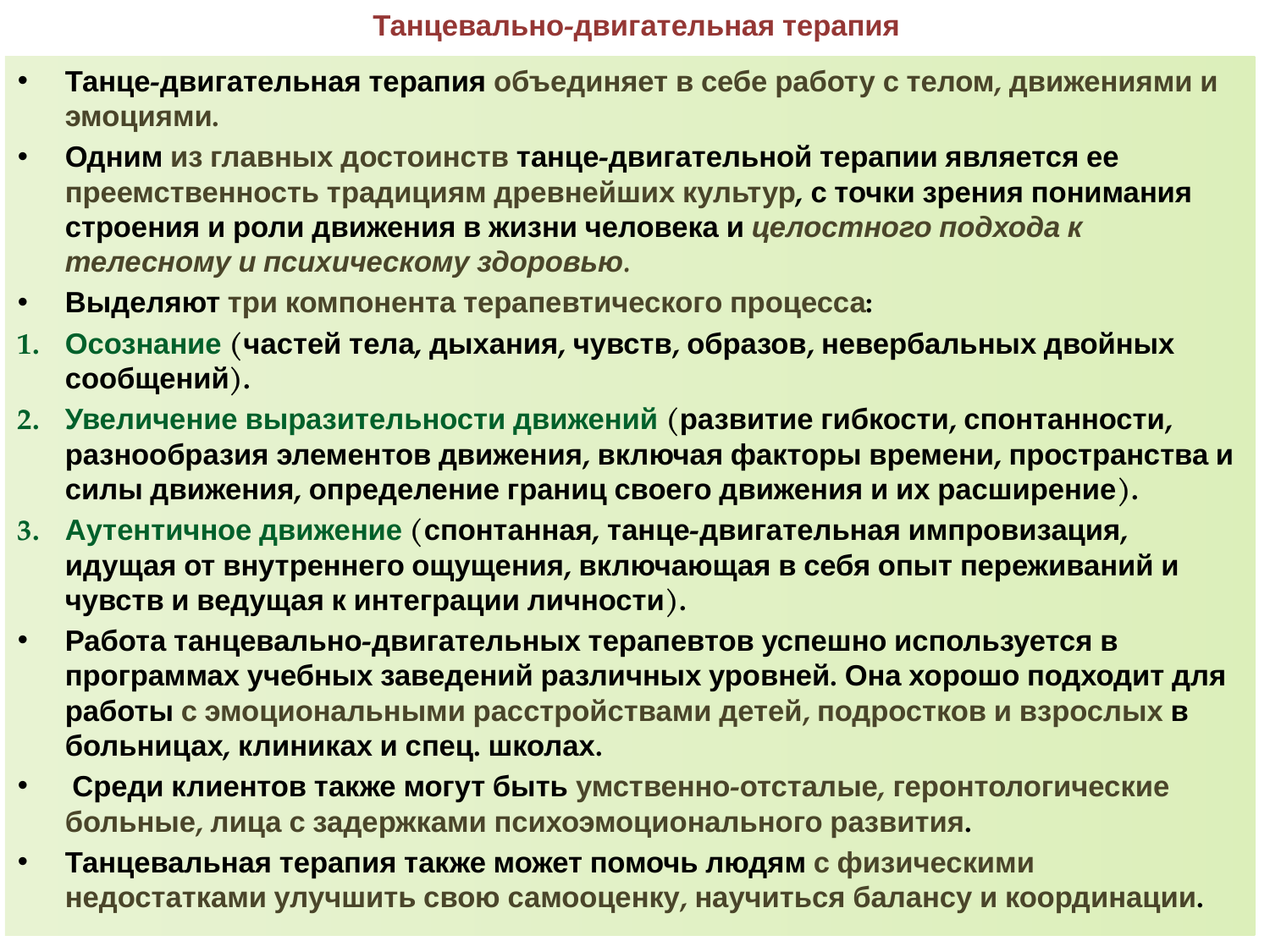

# Танцевально-двигательная терапия
Танце-двигательная терапия объединяет в себе работу с телом, движениями и эмоциями.
Одним из главных достоинств танце-двигательной терапии является ее преемственность традициям древнейших культур, с точки зрения понимания строения и роли движения в жизни человека и целостного подхода к телесному и психическому здоровью.
Выделяют три компонента терапевтического процесса:
Осознание (частей тела, дыхания, чувств, образов, невербальных двойных сообщений).
Увеличение выразительности движений (развитие гибкости, спонтанности, разнообразия элементов движения, включая факторы времени, пространства и силы движения, определение границ своего движения и их расширение).
Аутентичное движение (спонтанная, танце-двигательная импровизация, идущая от внутреннего ощущения, включающая в себя опыт переживаний и чувств и ведущая к интеграции личности).
Работа танцевально-двигательных терапевтов успешно используется в программах учебных заведений различных уровней. Она хорошо подходит для работы с эмоциональными расстройствами детей, подростков и взрослых в больницах, клиниках и спец. школах.
 Среди клиентов также могут быть умственно-отсталые, геронтологические больные, лица с задержками психоэмоционального развития.
Танцевальная терапия также может помочь людям с физическими недостатками улучшить свою самооценку, научиться балансу и координации.